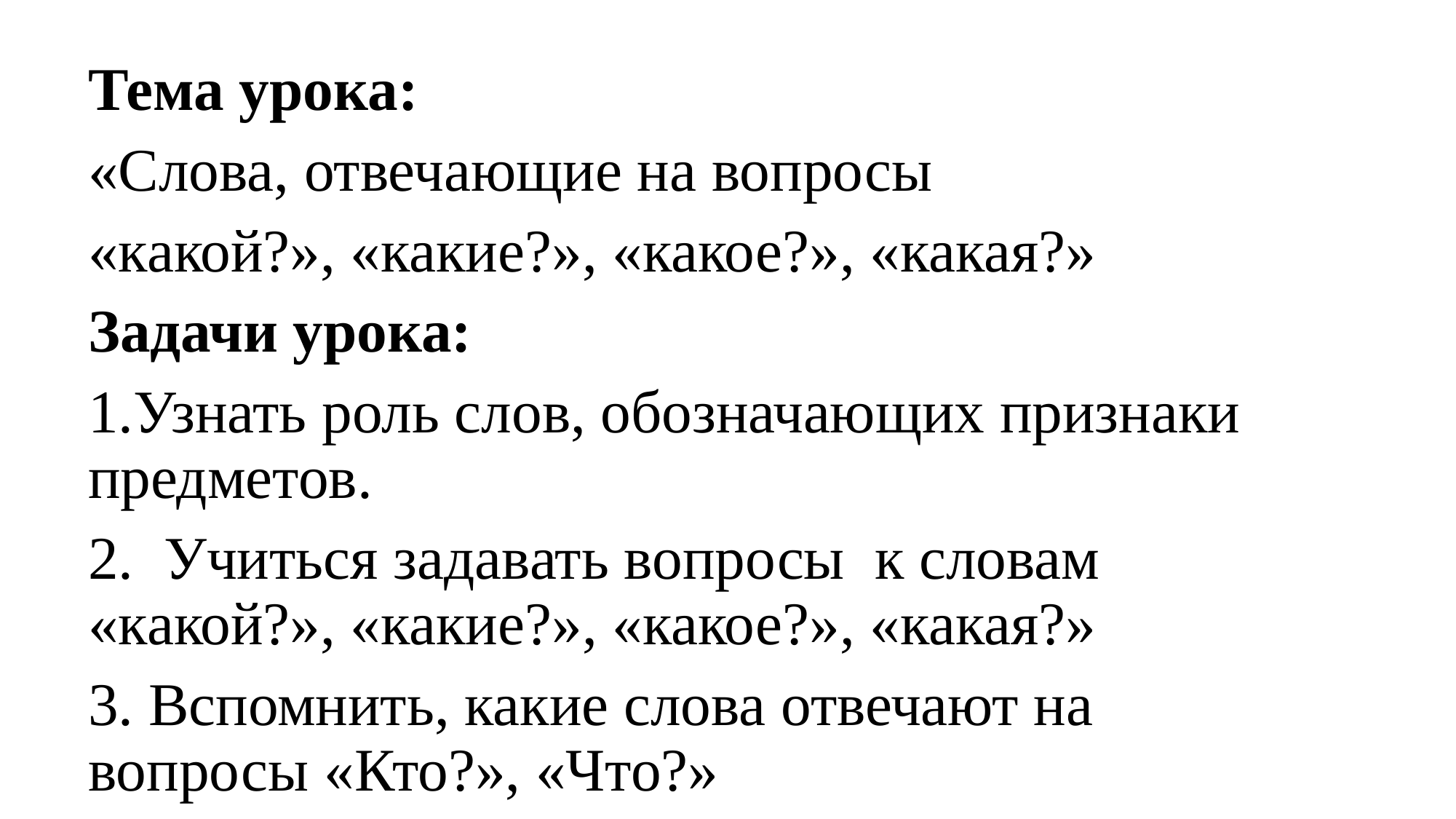

#
Тема урока:
«Слова, отвечающие на вопросы
«какой?», «какие?», «какое?», «какая?»
Задачи урока:
1.Узнать роль слов, обозначающих признаки предметов.
2.  Учиться задавать вопросы  к словам «какой?», «какие?», «какое?», «какая?»
3. Вспомнить, какие слова отвечают на вопросы «Кто?», «Что?»